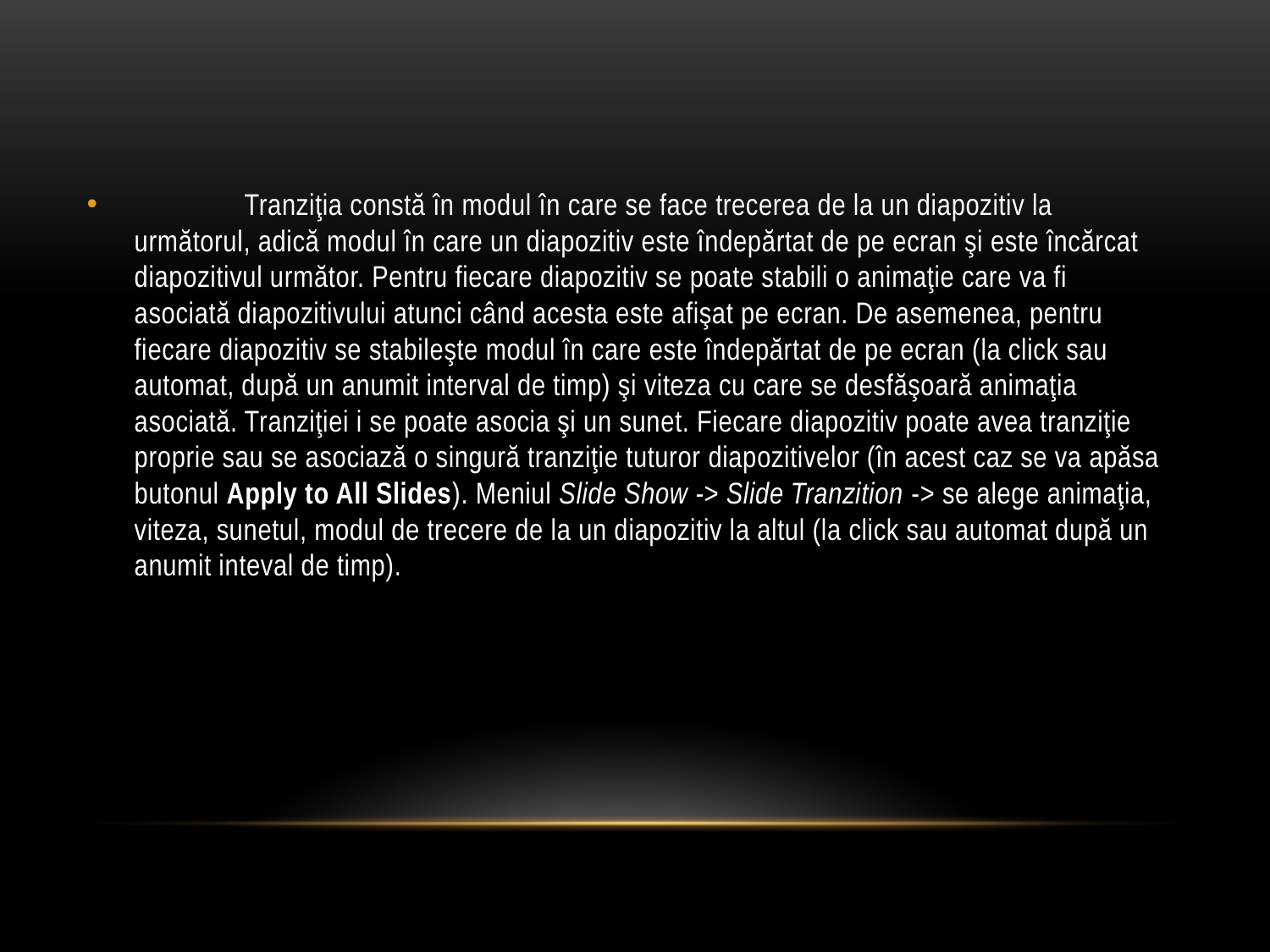

Tranziţia constă în modul în care se face trecerea de la un diapozitiv la următorul, adică modul în care un diapozitiv este îndepărtat de pe ecran şi este încărcat diapozitivul următor. Pentru fiecare diapozitiv se poate stabili o animaţie care va fi asociată diapozitivului atunci când acesta este afişat pe ecran. De asemenea, pentru fiecare diapozitiv se stabileşte modul în care este îndepărtat de pe ecran (la click sau automat, după un anumit interval de timp) şi viteza cu care se desfăşoară animaţia asociată. Tranziţiei i se poate asocia şi un sunet. Fiecare diapozitiv poate avea tranziţie proprie sau se asociază o singură tranziţie tuturor diapozitivelor (în acest caz se va apăsa butonul Apply to All Slides). Meniul Slide Show -> Slide Tranzition -> se alege animaţia, viteza, sunetul, modul de trecere de la un diapozitiv la altul (la click sau automat după un anumit inteval de timp).